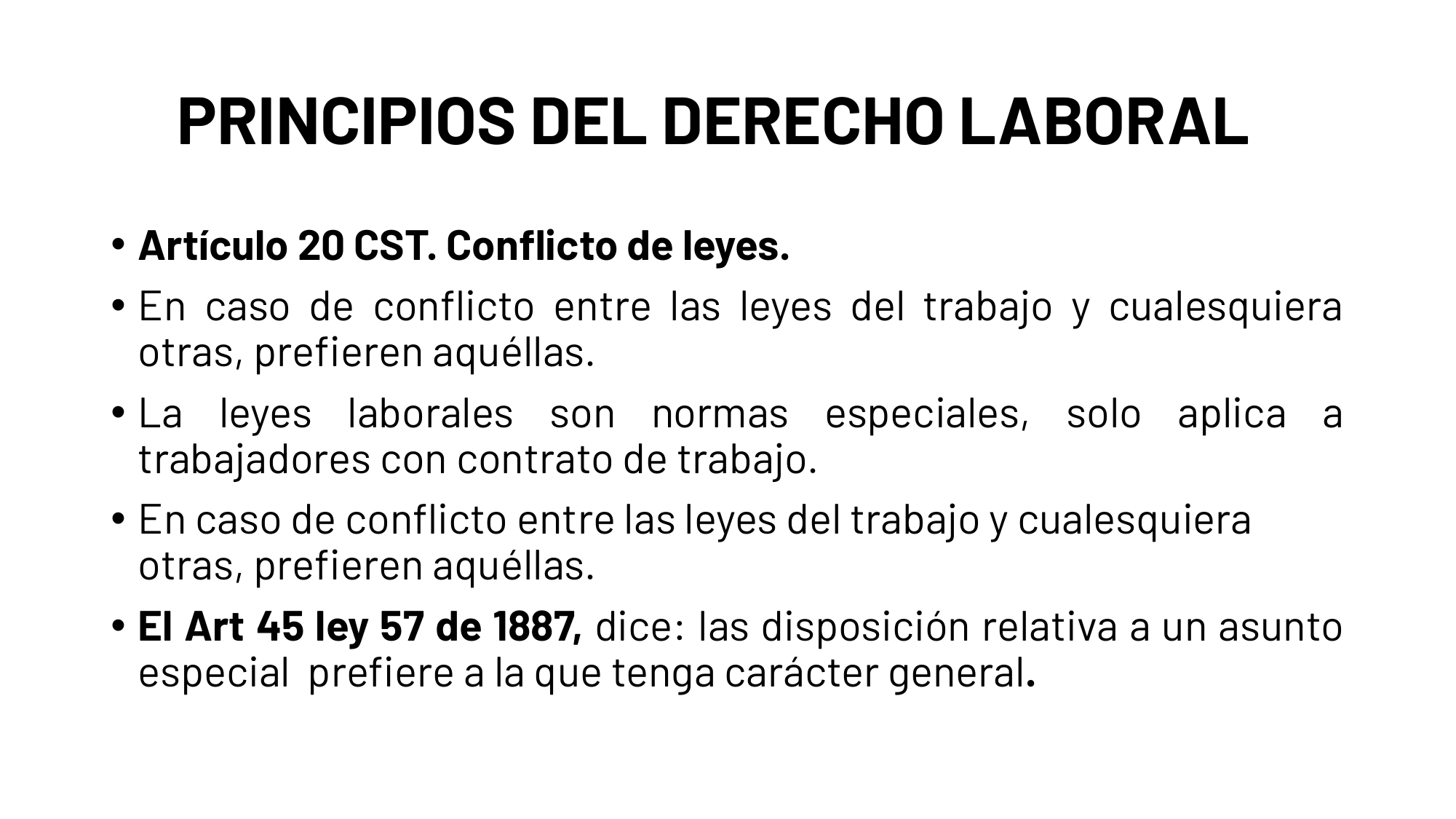

# PRINCIPIOS DEL DERECHO LABORAL
Artículo 20 CST. Conflicto de leyes.
En caso de conflicto entre las leyes del trabajo y cualesquiera otras, prefieren aquéllas.
La leyes laborales son normas especiales, solo aplica a trabajadores con contrato de trabajo.
En caso de conflicto entre las leyes del trabajo y cualesquiera otras, prefieren aquéllas.
El Art 45 ley 57 de 1887, dice: las disposición relativa a un asunto especial  prefiere a la que tenga carácter general.